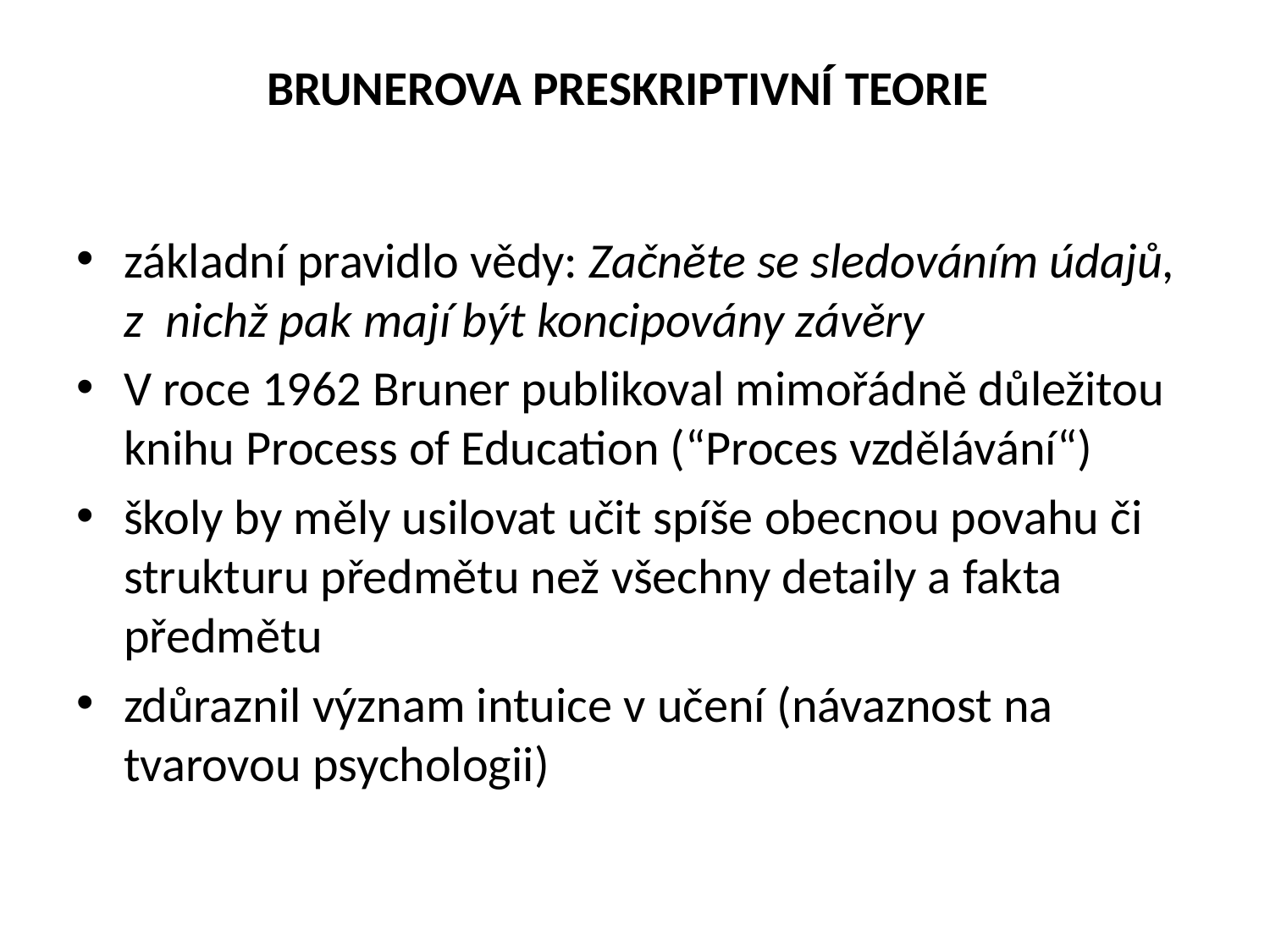

# BRUNEROVA PRESKRIPTIVNÍ TEORIE
základní pravidlo vědy: Začněte se sledováním údajů, z  nichž pak mají být koncipovány závěry
V roce 1962 Bruner publikoval mimořádně důležitou knihu Process of Education (“Proces vzdělávání“)
školy by měly usilovat učit spíše obecnou povahu či strukturu předmětu než všechny detaily a fakta předmětu
zdůraznil význam intuice v učení (návaznost na tvarovou psychologii)